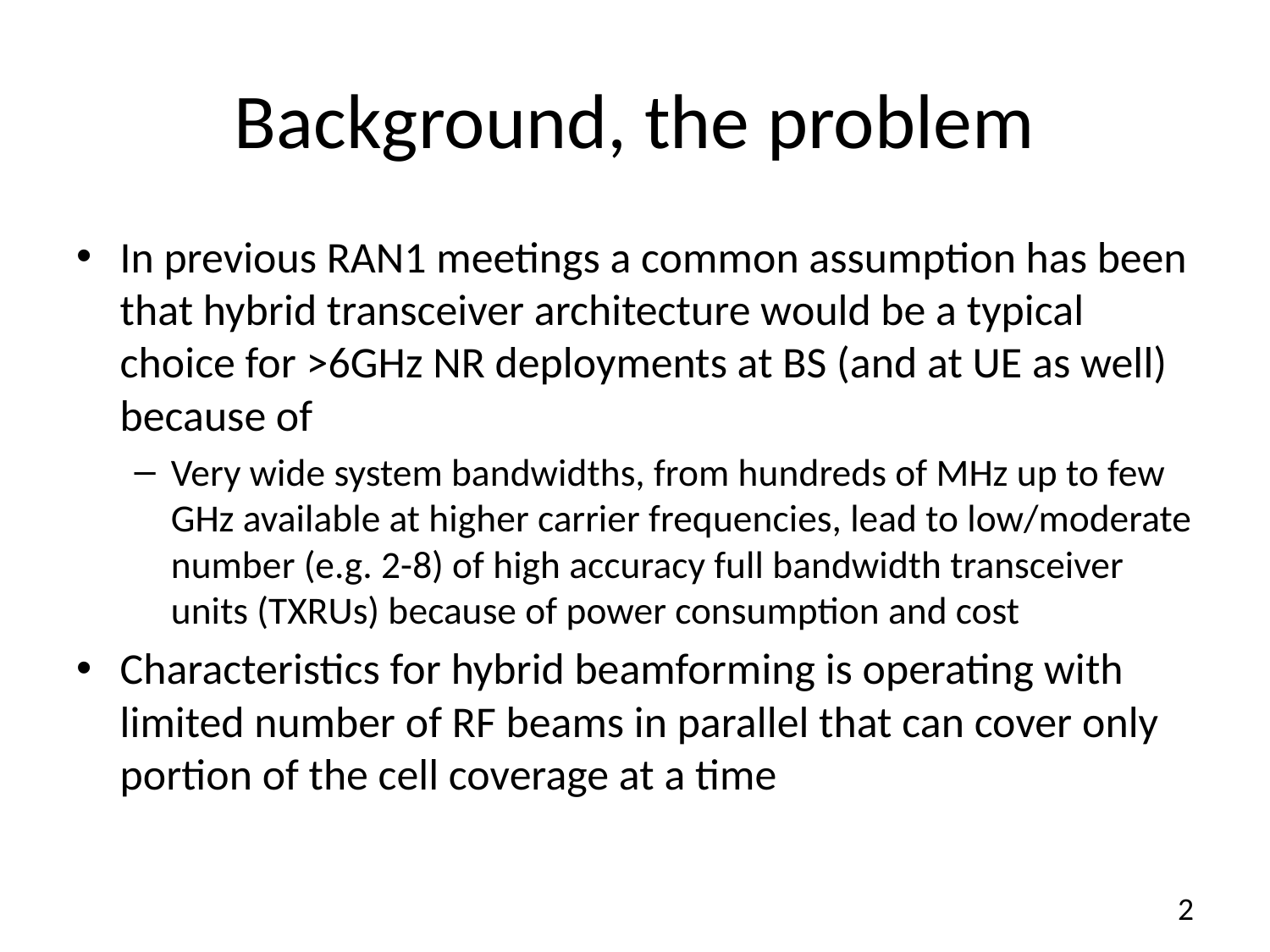

# Background, the problem
In previous RAN1 meetings a common assumption has been that hybrid transceiver architecture would be a typical choice for >6GHz NR deployments at BS (and at UE as well) because of
Very wide system bandwidths, from hundreds of MHz up to few GHz available at higher carrier frequencies, lead to low/moderate number (e.g. 2-8) of high accuracy full bandwidth transceiver units (TXRUs) because of power consumption and cost
Characteristics for hybrid beamforming is operating with limited number of RF beams in parallel that can cover only portion of the cell coverage at a time

2